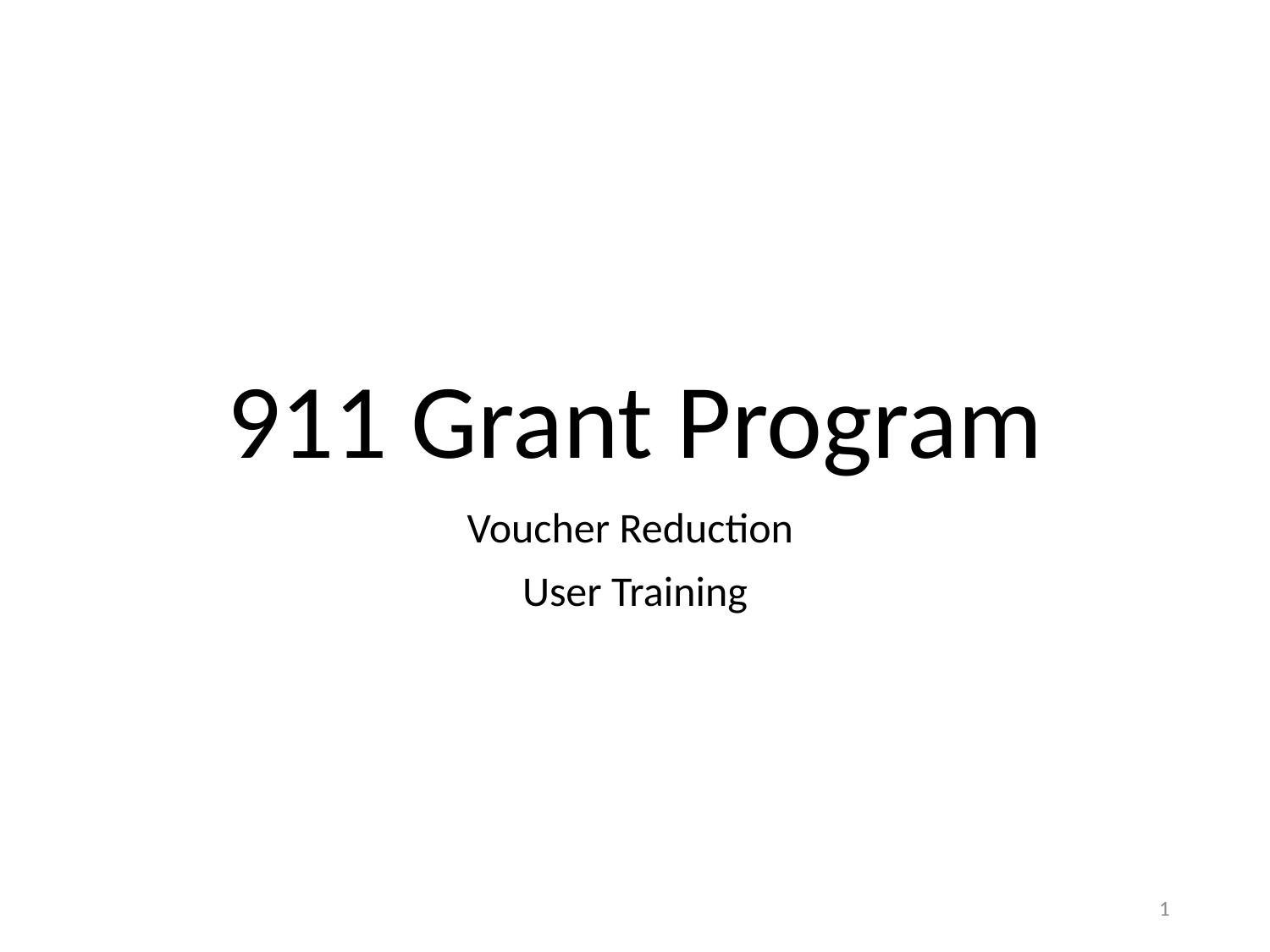

# 911 Grant Program
Voucher Reduction
User Training

1